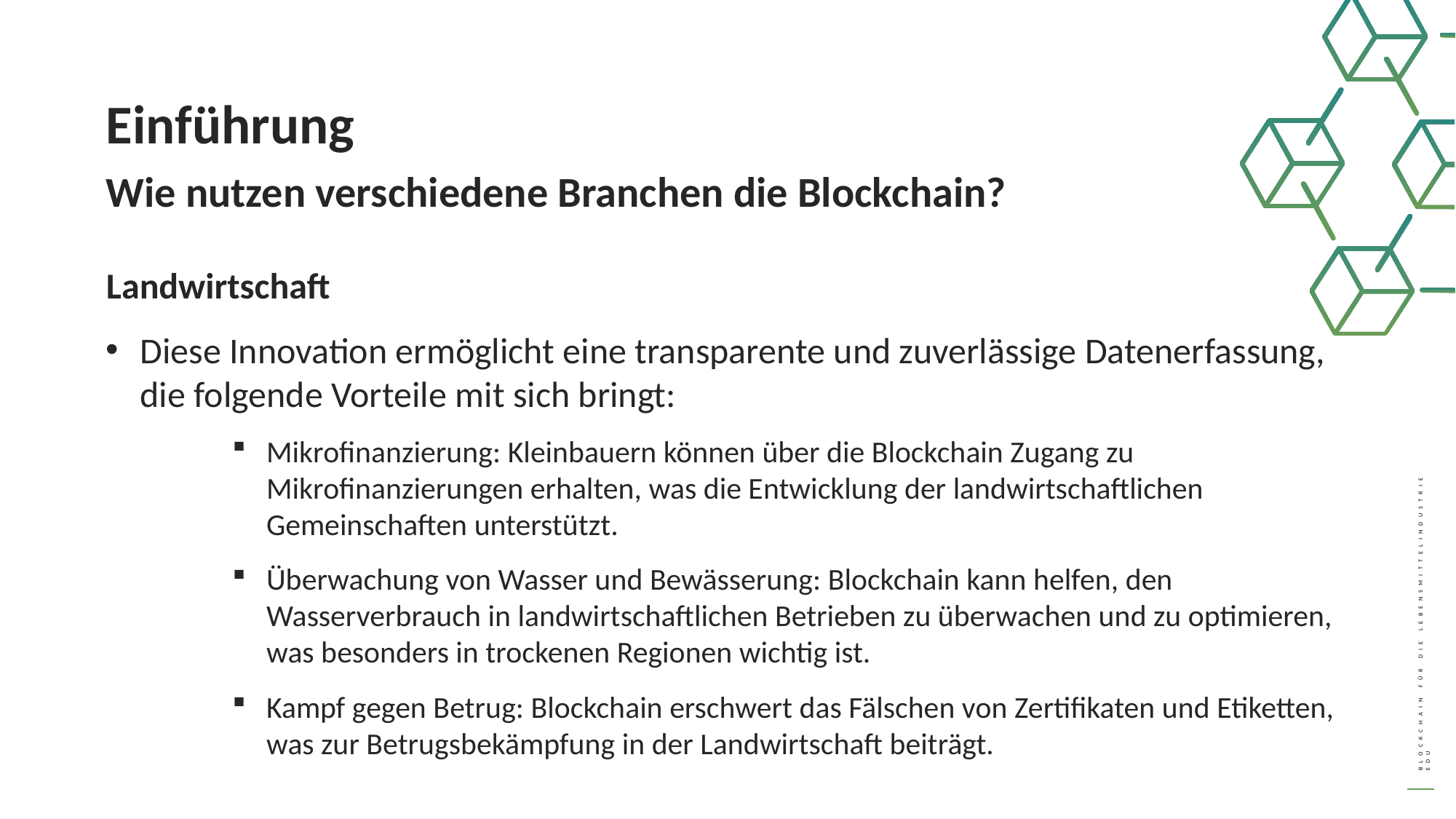

Einführung
Wie nutzen verschiedene Branchen die Blockchain?
Landwirtschaft
Diese Innovation ermöglicht eine transparente und zuverlässige Datenerfassung, die folgende Vorteile mit sich bringt:
Mikrofinanzierung: Kleinbauern können über die Blockchain Zugang zu Mikrofinanzierungen erhalten, was die Entwicklung der landwirtschaftlichen Gemeinschaften unterstützt.
Überwachung von Wasser und Bewässerung: Blockchain kann helfen, den Wasserverbrauch in landwirtschaftlichen Betrieben zu überwachen und zu optimieren, was besonders in trockenen Regionen wichtig ist.
Kampf gegen Betrug: Blockchain erschwert das Fälschen von Zertifikaten und Etiketten, was zur Betrugsbekämpfung in der Landwirtschaft beiträgt.